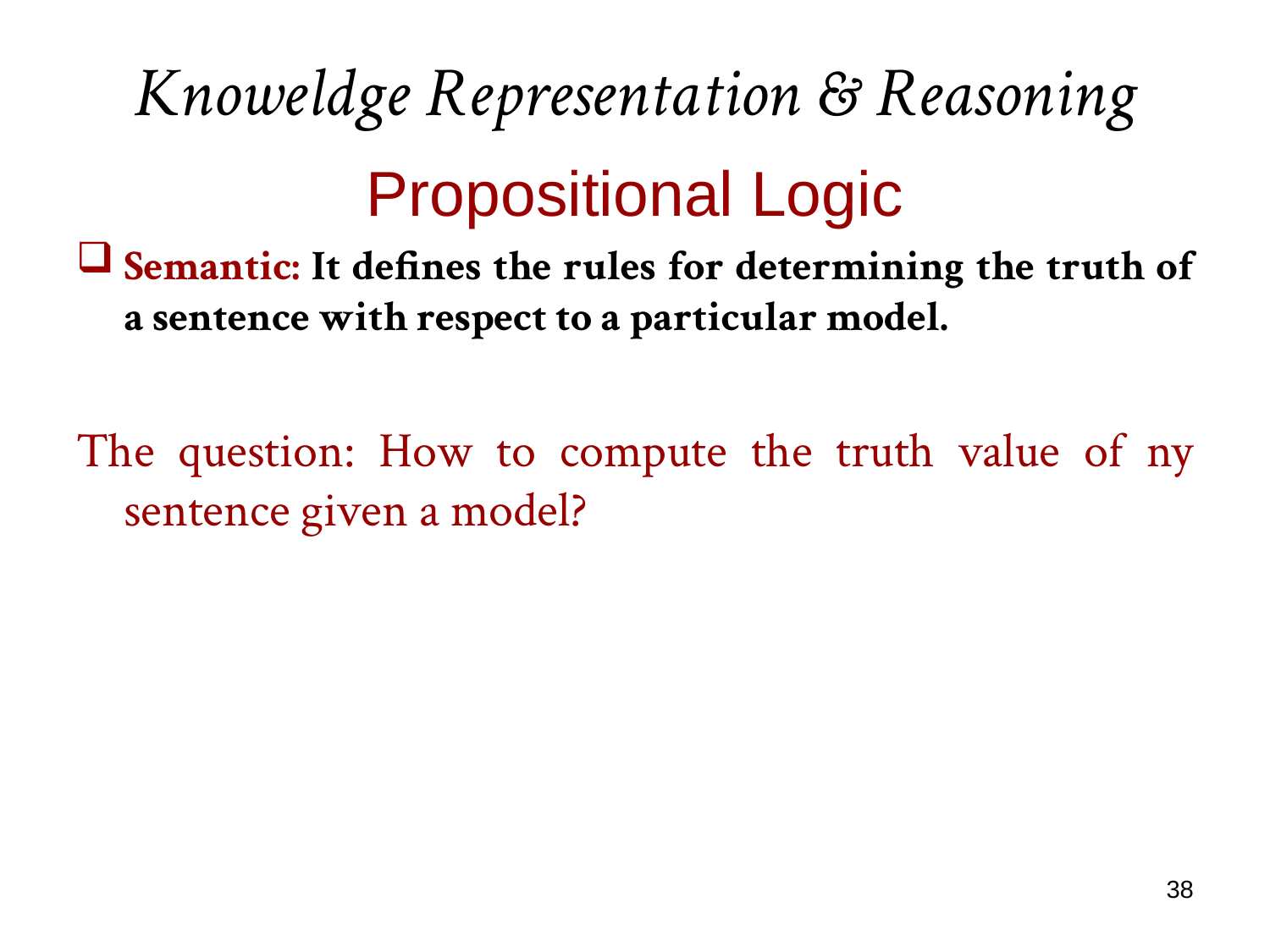

# Knoweldge Representation & Reasoning
Propositional Logic
Semantic: It defines the rules for determining the truth of a sentence with respect to a particular model.

The question: How to compute the truth value of ny sentence given a model?

38